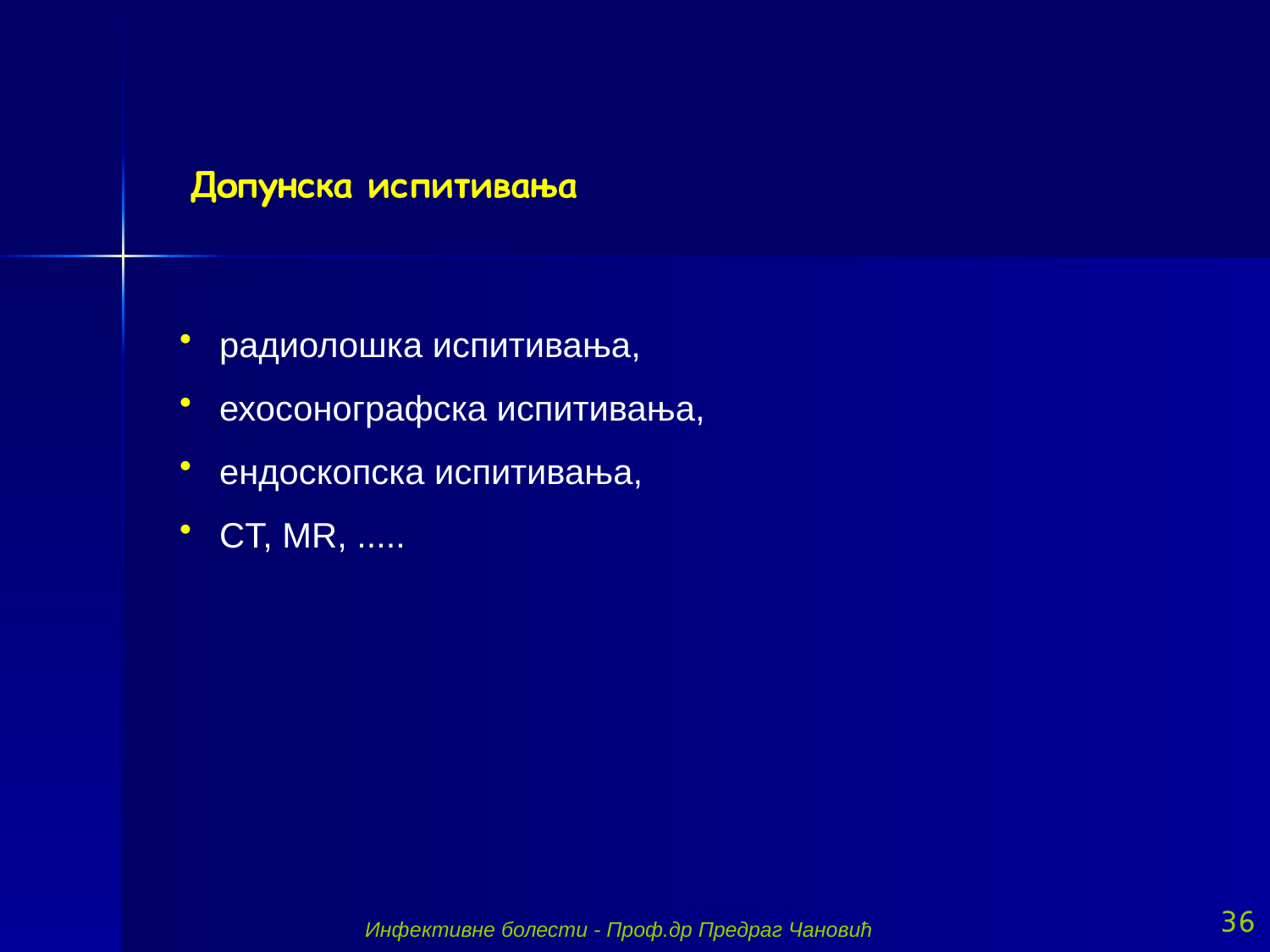

Допунска испитивања
 радиолошка испитивања,
 ехосонографска испитивања,
 ендоскопска испитивања,
 CT, MR, .....
36
Инфективне болести - Проф.др Предраг Чановић